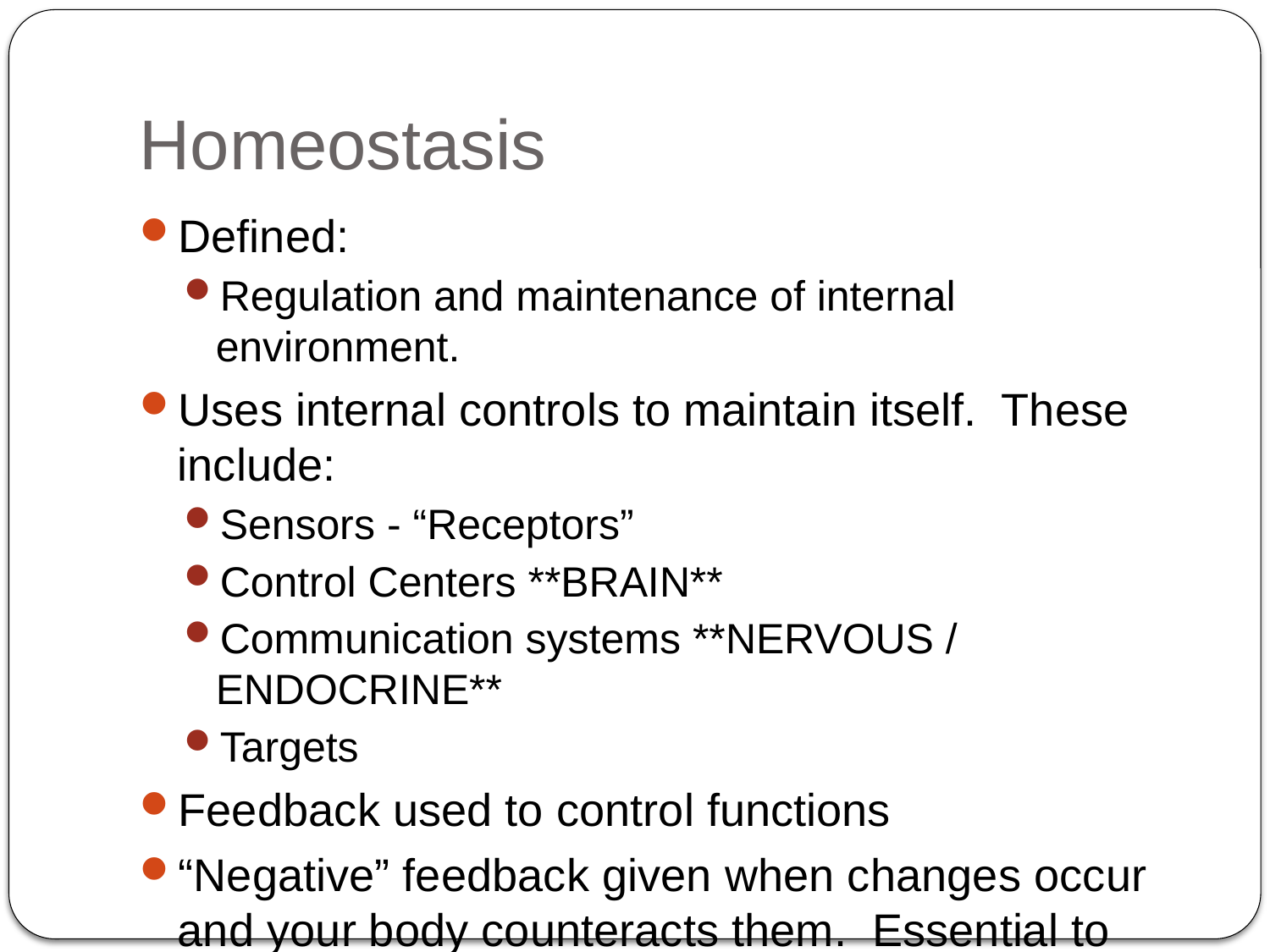

# Homeostasis
Defined:
Regulation and maintenance of internal environment.
Uses internal controls to maintain itself.  These include:
Sensors - “Receptors”
Control Centers **BRAIN**
Communication systems **NERVOUS / ENDOCRINE**
Targets
Feedback used to control functions
“Negative” feedback given when changes occur and your body counteracts them.  Essential to life.